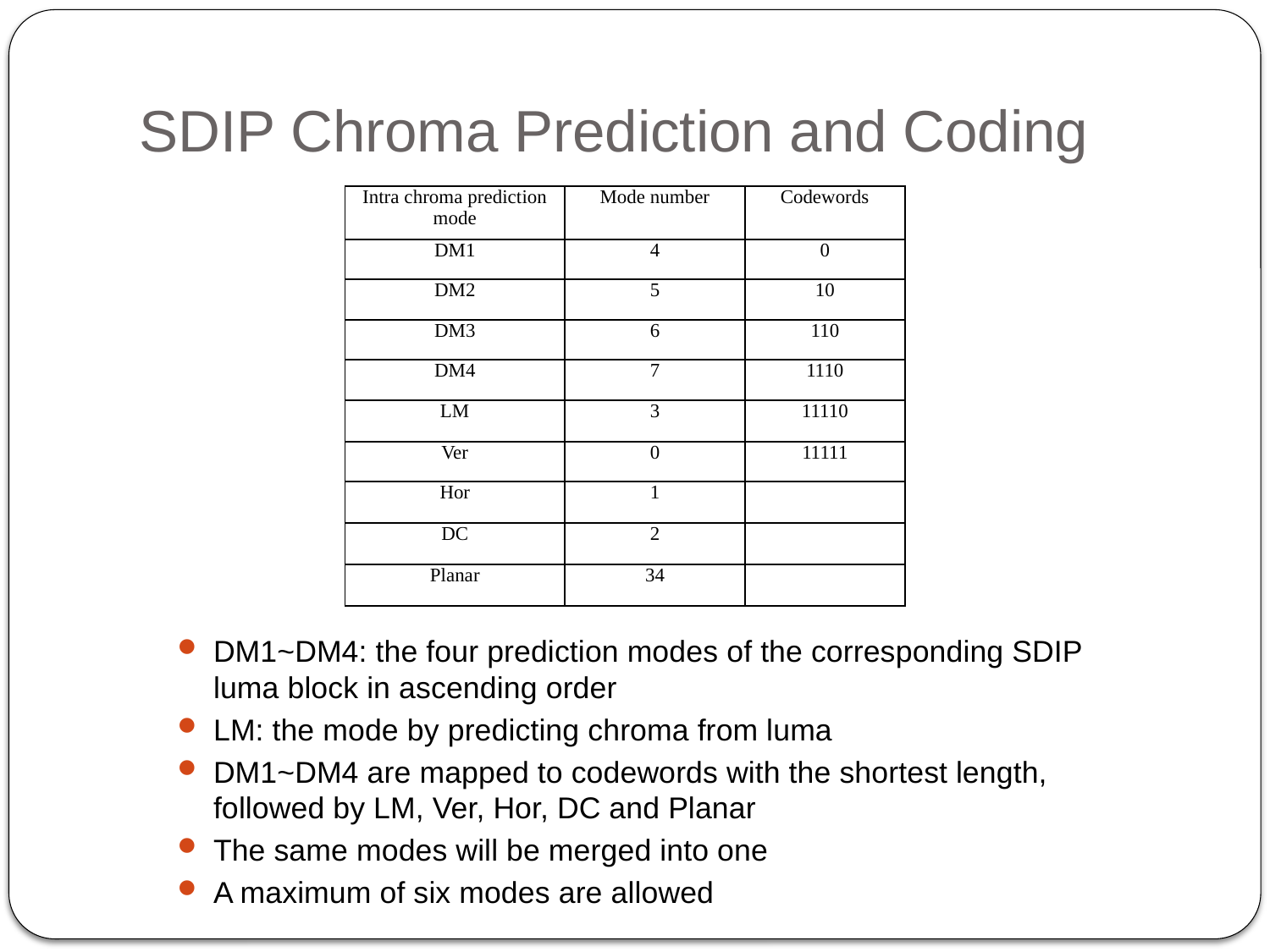

# SDIP Chroma Prediction and Coding
| Intra chroma prediction mode | Mode number | Codewords |
| --- | --- | --- |
| DM1 | 4 | 0 |
| DM2 | 5 | 10 |
| DM3 | 6 | 110 |
| DM4 | 7 | 1110 |
| LM | 3 | 11110 |
| Ver | 0 | 11111 |
| Hor | 1 |  |
| DC | 2 |  |
| Planar | 34 |  |
DM1~DM4: the four prediction modes of the corresponding SDIP luma block in ascending order
LM: the mode by predicting chroma from luma
DM1~DM4 are mapped to codewords with the shortest length, followed by LM, Ver, Hor, DC and Planar
The same modes will be merged into one
A maximum of six modes are allowed